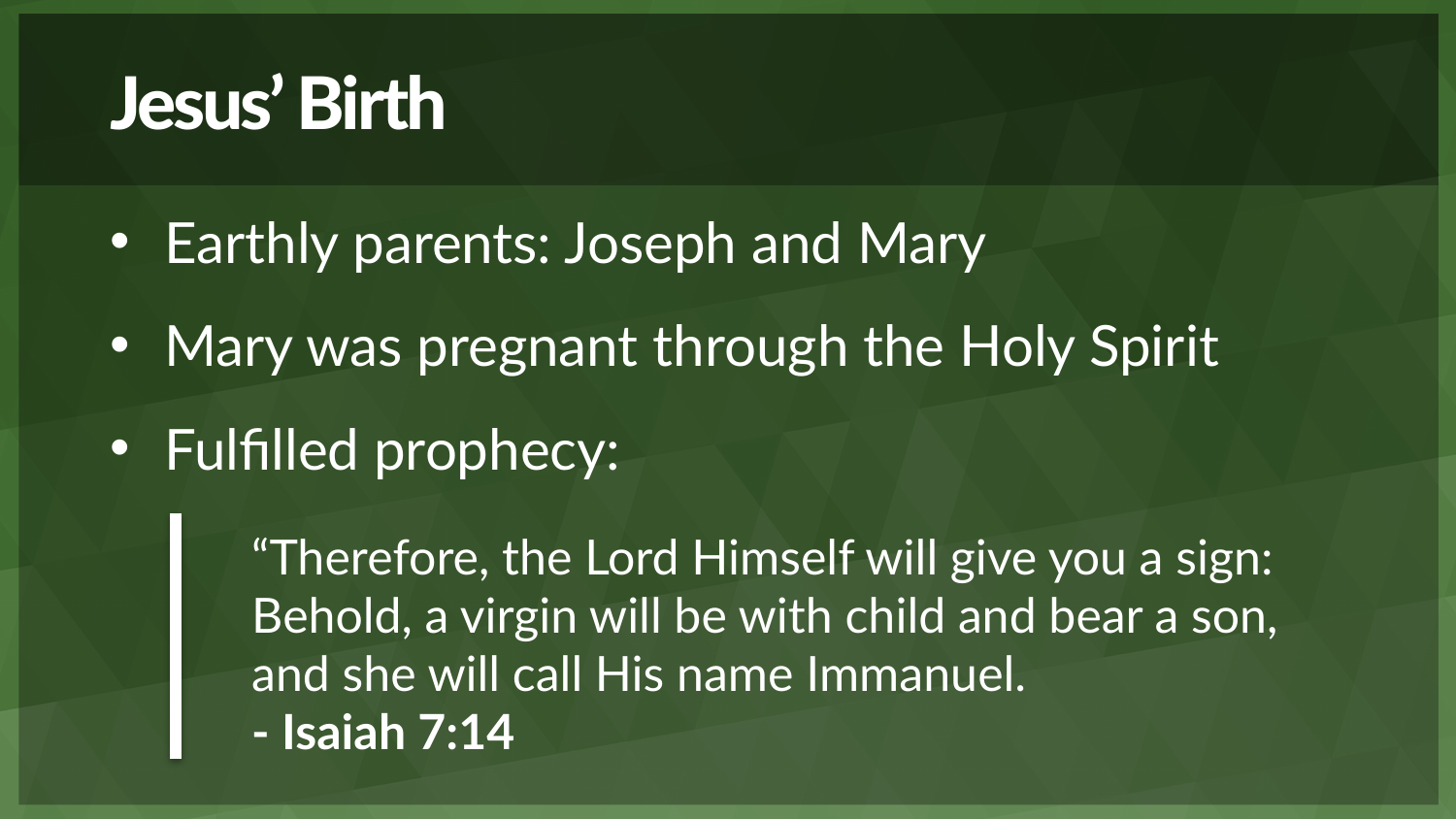

# Jesus’ Birth
Earthly parents: Joseph and Mary
Mary was pregnant through the Holy Spirit
Fulfilled prophecy:
“Therefore, the Lord Himself will give you a sign: Behold, a virgin will be with child and bear a son, and she will call His name Immanuel.
- Isaiah 7:14